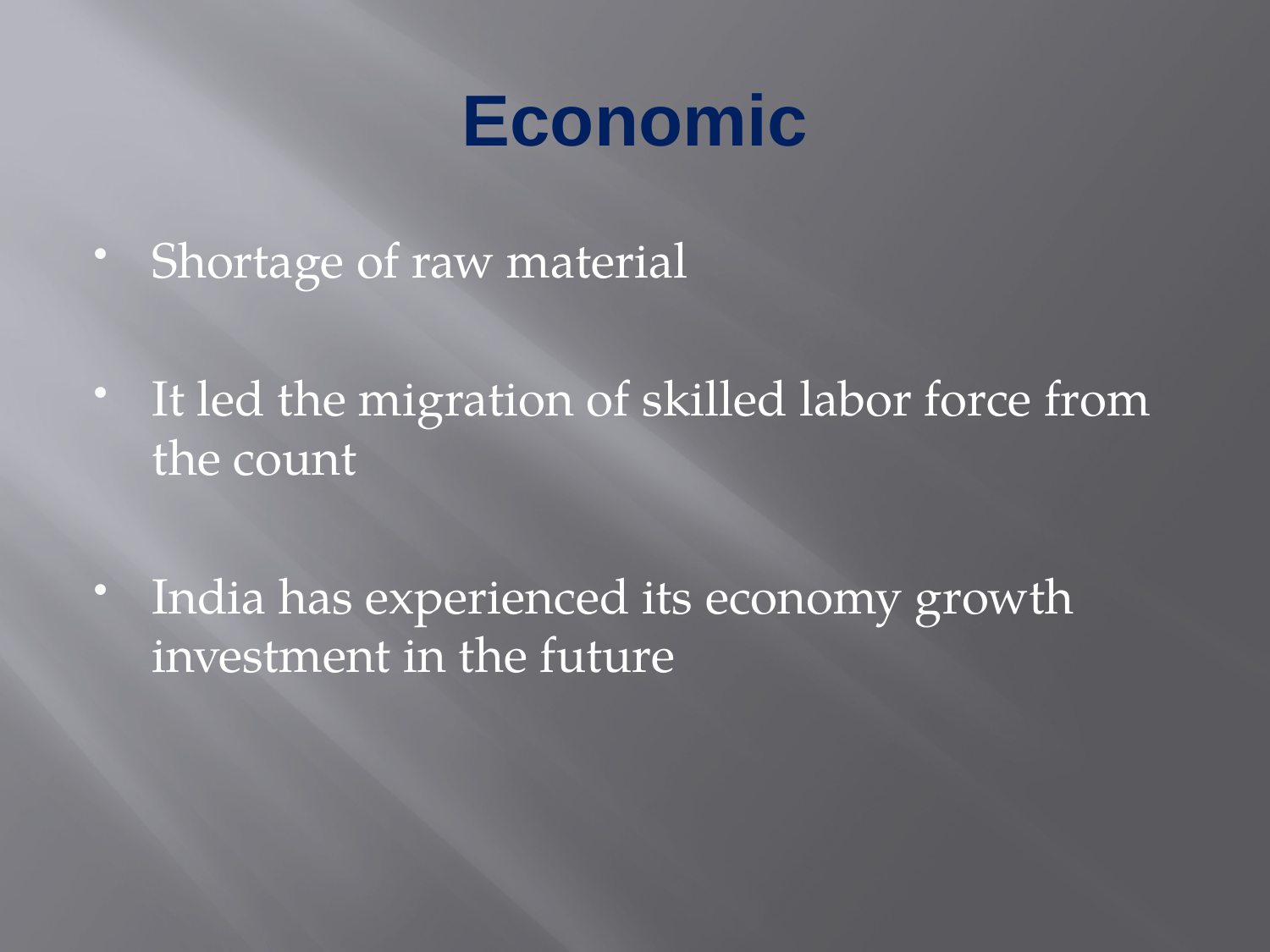

# Economic
Shortage of raw material

It led the migration of skilled labor force from the count

India has experienced its economy growth investment in the future